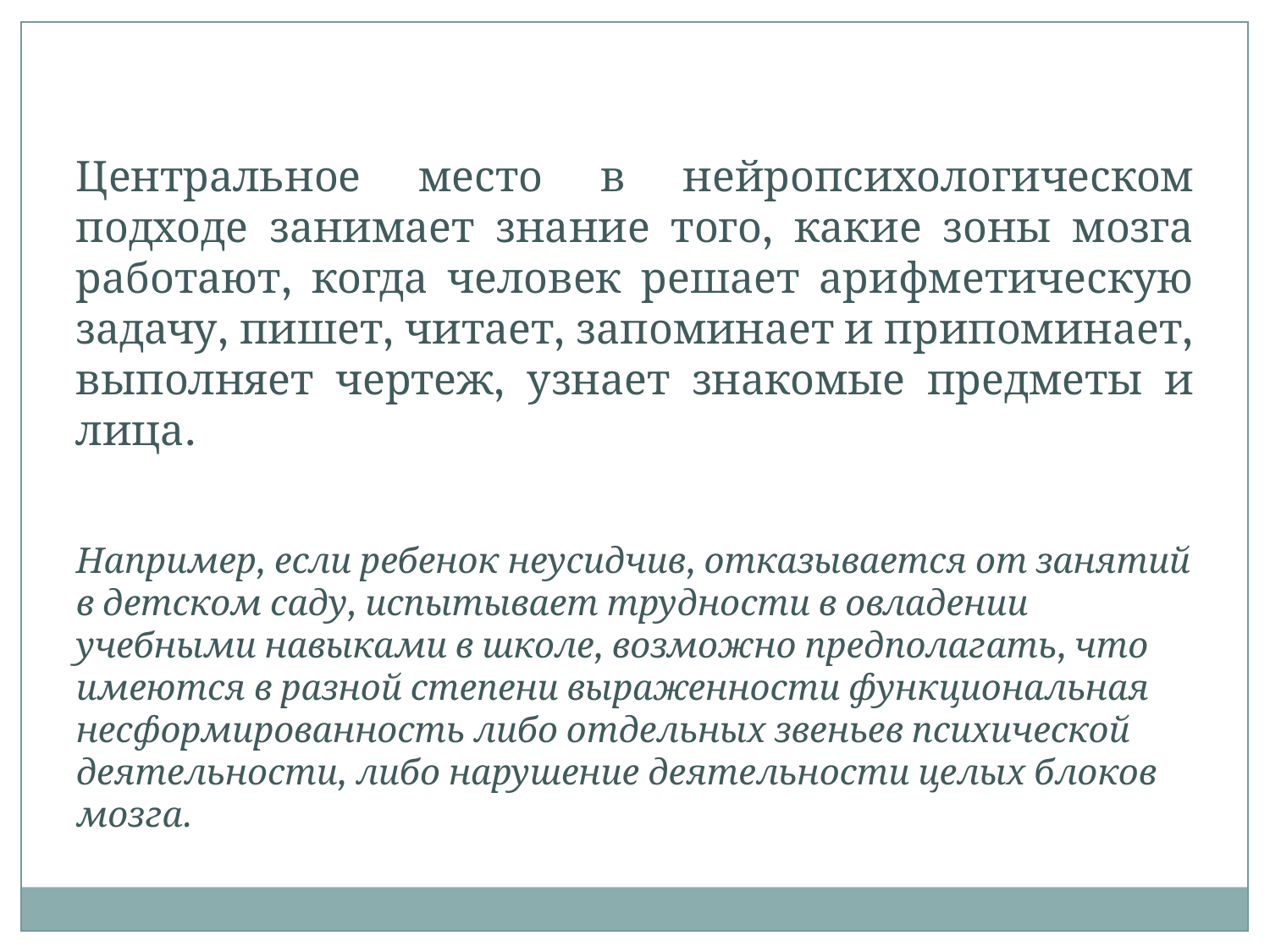

Центральное место в нейропсихологическом подходе занимает знание того, какие зоны мозга работают, когда человек решает арифметическую задачу, пишет, читает, запоминает и припоминает, выполняет чертеж, узнает знакомые предметы и лица.

Например, если ребенок неусидчив, отказывается от занятий в детском саду, испытывает трудности в овладении учебными навыками в школе, возможно предполагать, что имеются в разной степени выраженности функциональная несформированность либо отдельных звеньев психической деятельности, либо нарушение деятельности целых блоков мозга.